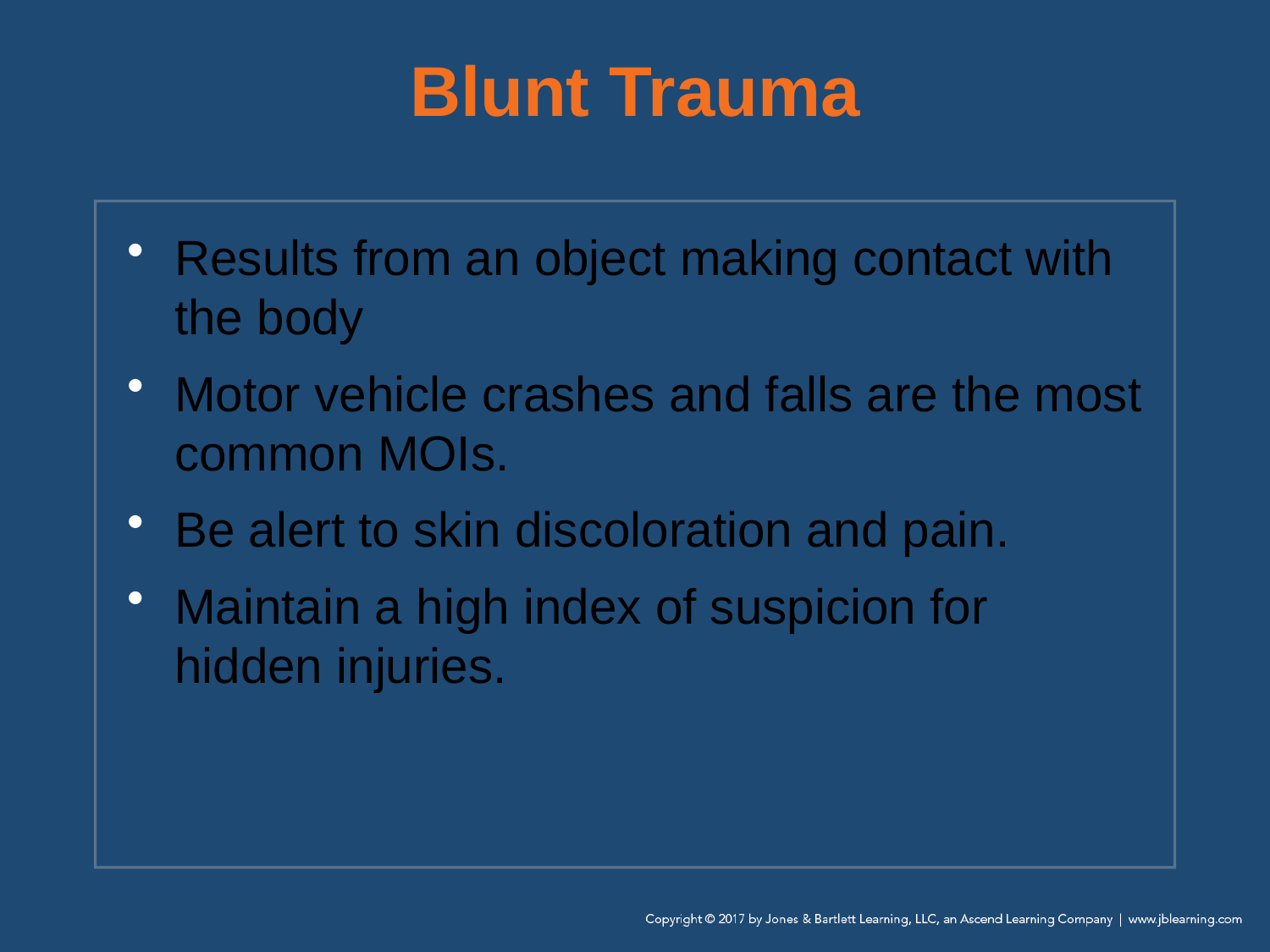

# Blunt Trauma
Results from an object making contact with the body
Motor vehicle crashes and falls are the most common MOIs.
Be alert to skin discoloration and pain.
Maintain a high index of suspicion for hidden injuries.